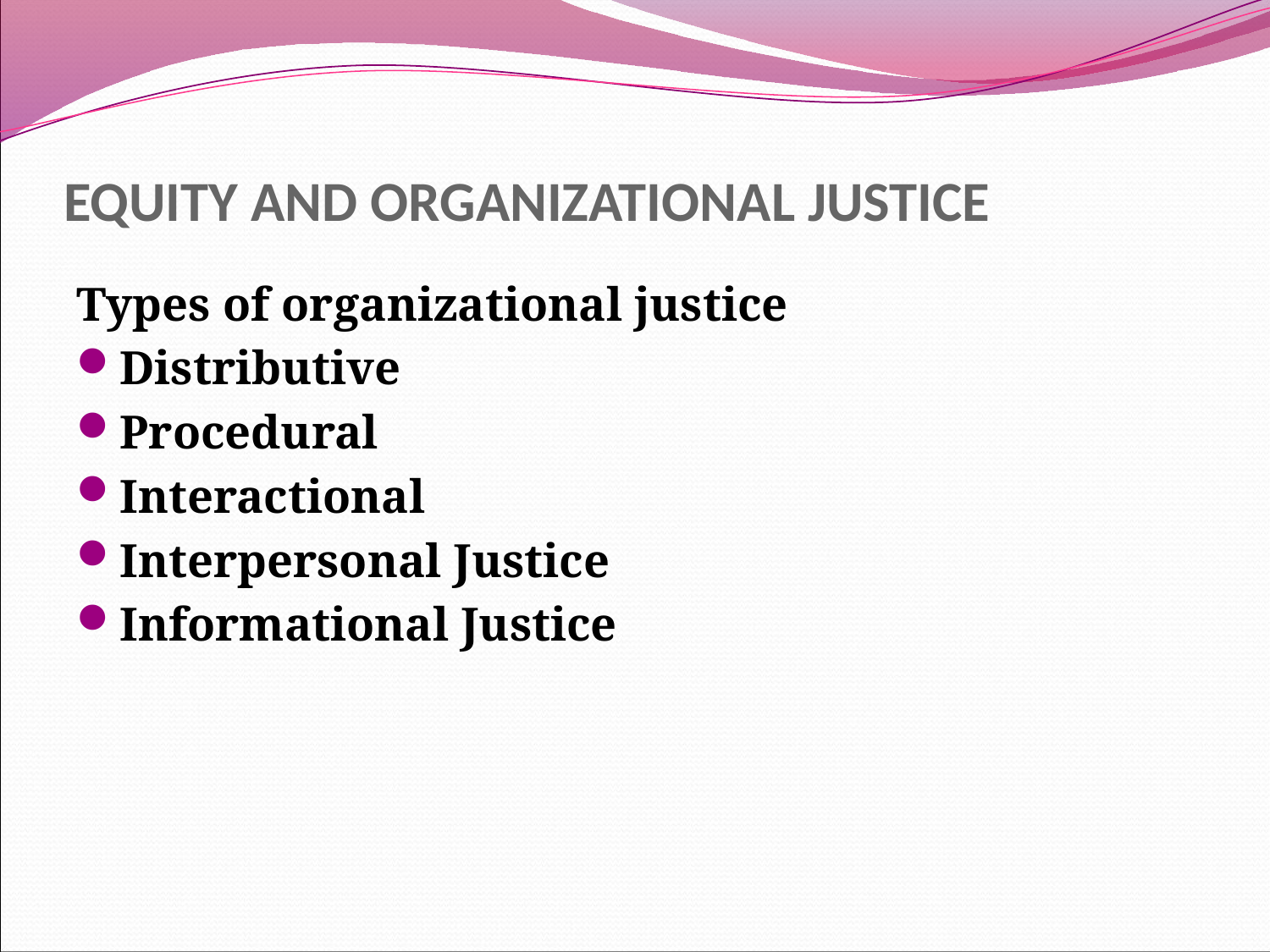

# EQUITY AND ORGANIZATIONAL JUSTICE
Types of organizational justice
Distributive
Procedural
Interactional
Interpersonal Justice
Informational Justice